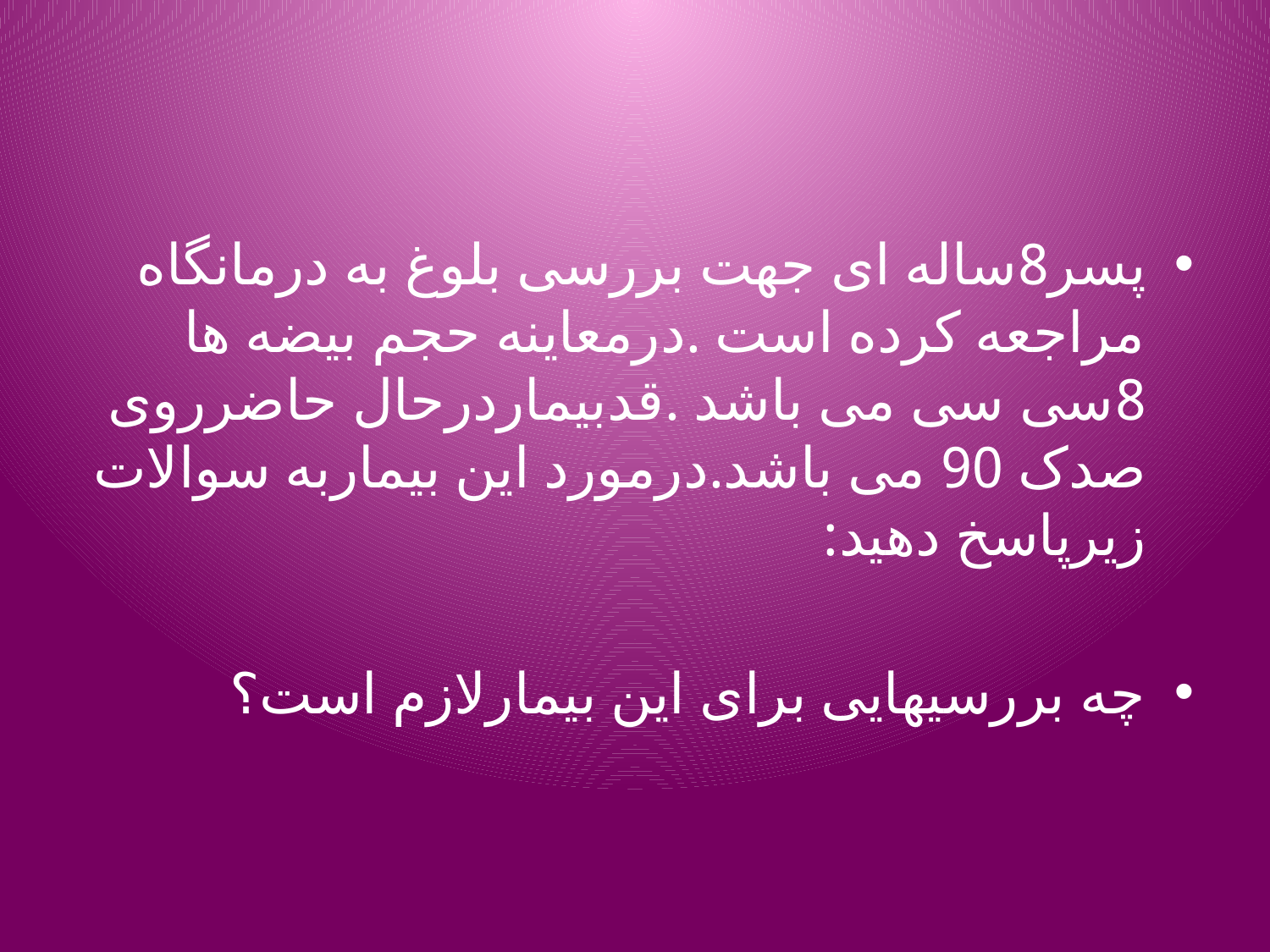

#
پسر8ساله ای جهت بررسی بلوغ به درمانگاه مراجعه کرده است .درمعاینه حجم بیضه ها 8سی سی می باشد .قدبیماردرحال حاضرروی صدک 90 می باشد.درمورد این بیماربه سوالات زیرپاسخ دهید:

چه بررسیهایی برای این بیمارلازم است؟